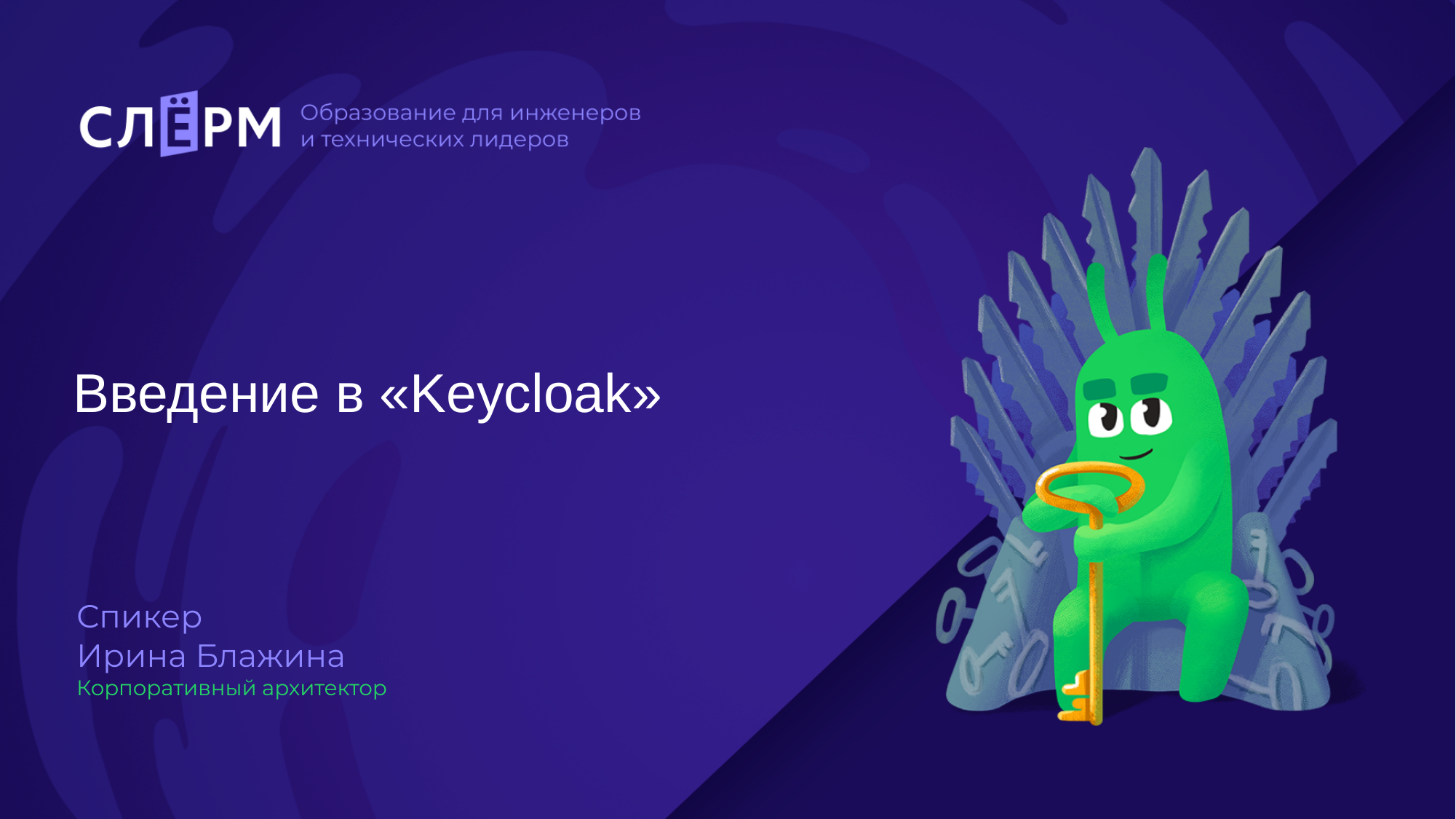

# Введение в «Keycloak»
Спикер
Ирина Блажина
Корпоративный архитектор